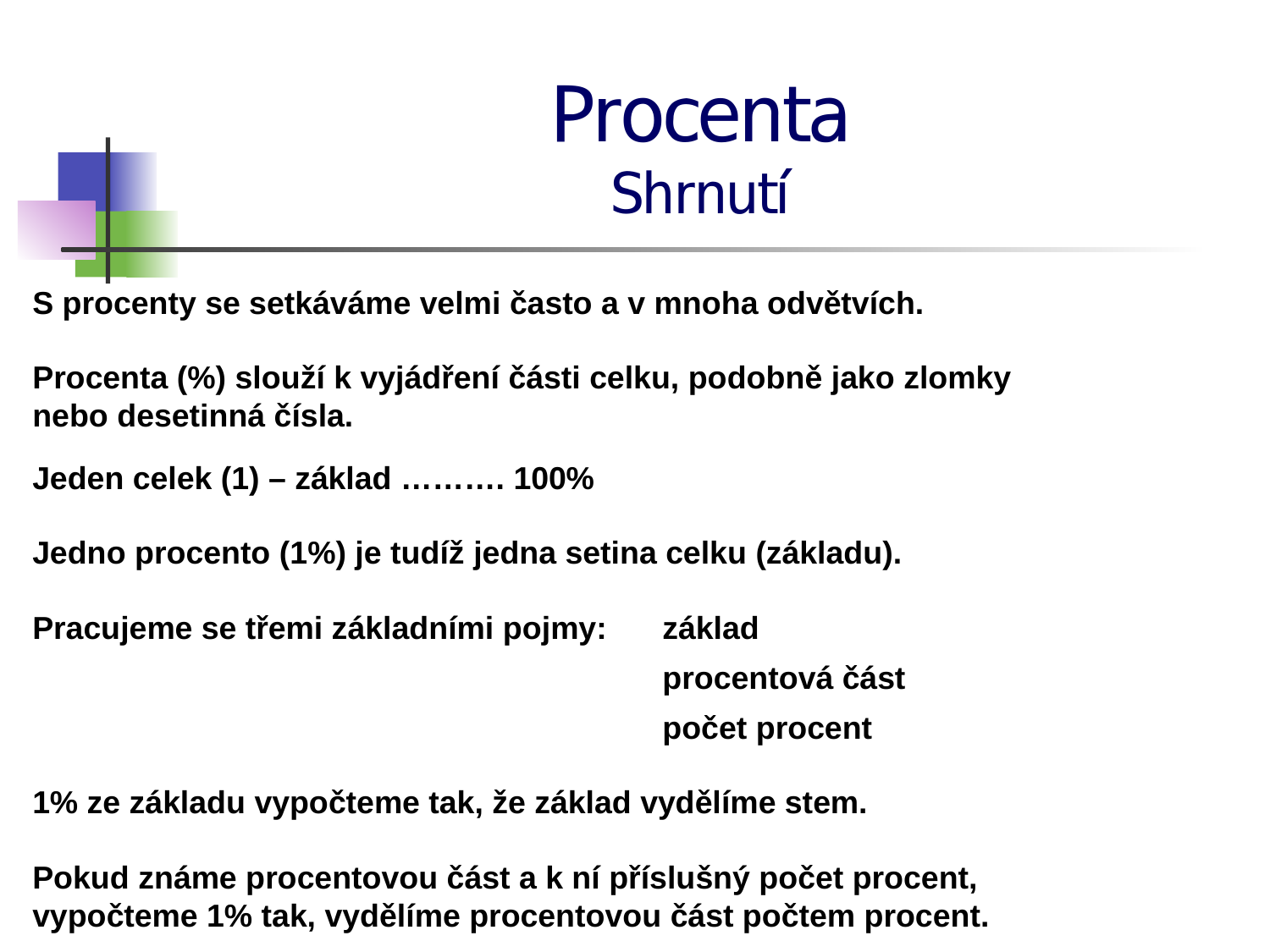

# Procenta Shrnutí
S procenty se setkáváme velmi často a v mnoha odvětvích.
Procenta (%) slouží k vyjádření části celku, podobně jako zlomky
nebo desetinná čísla.
Jeden celek (1) – základ ………. 100%
Jedno procento (1%) je tudíž jedna setina celku (základu).
Pracujeme se třemi základními pojmy:
základ
procentová část
počet procent
1% ze základu vypočteme tak, že základ vydělíme stem.
Pokud známe procentovou část a k ní příslušný počet procent,
vypočteme 1% tak, vydělíme procentovou část počtem procent.